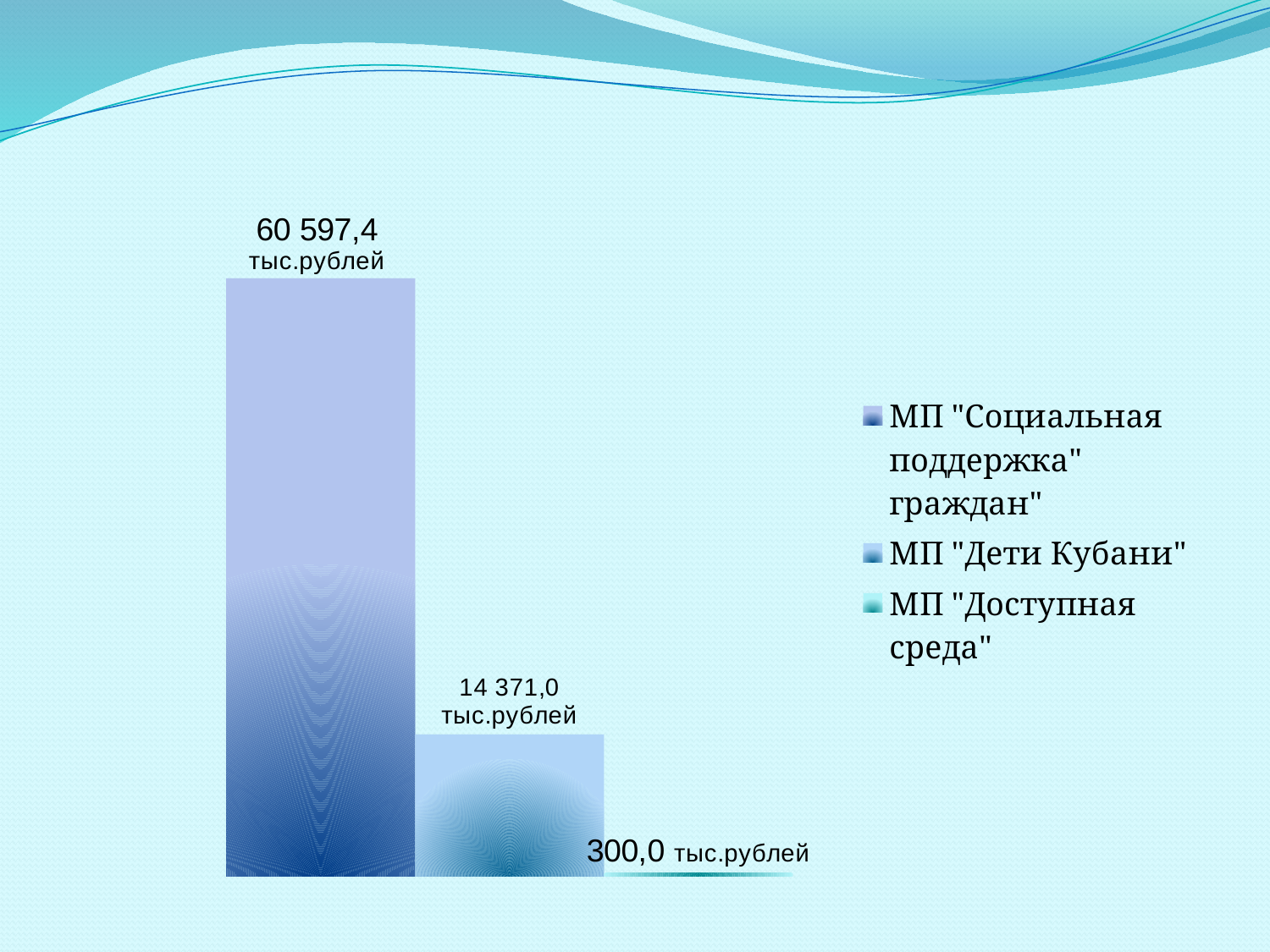

### Chart

| Category | МП "Социальная поддержка" граждан" | МП "Дети Кубани" | МП "Доступная среда" |
|---|---|---|---|
|  | 60597.4 | 14371.0 | 300.0 |